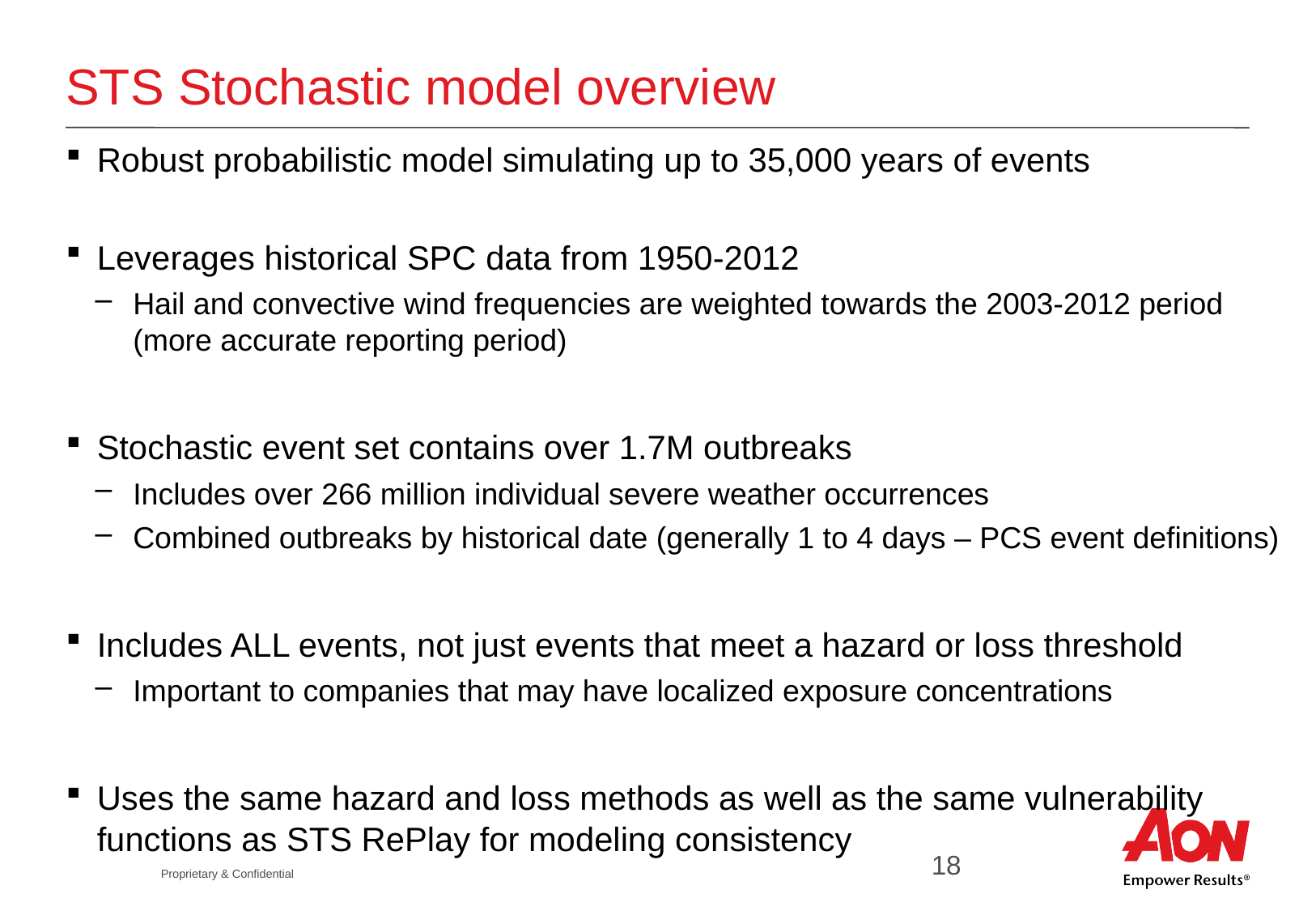

# STS Stochastic model overview
Robust probabilistic model simulating up to 35,000 years of events

Leverages historical SPC data from 1950-2012
Hail and convective wind frequencies are weighted towards the 2003-2012 period (more accurate reporting period)

Stochastic event set contains over 1.7M outbreaks
Includes over 266 million individual severe weather occurrences
Combined outbreaks by historical date (generally 1 to 4 days – PCS event definitions)

Includes ALL events, not just events that meet a hazard or loss threshold
Important to companies that may have localized exposure concentrations

Uses the same hazard and loss methods as well as the same vulnerability functions as STS RePlay for modeling consistency